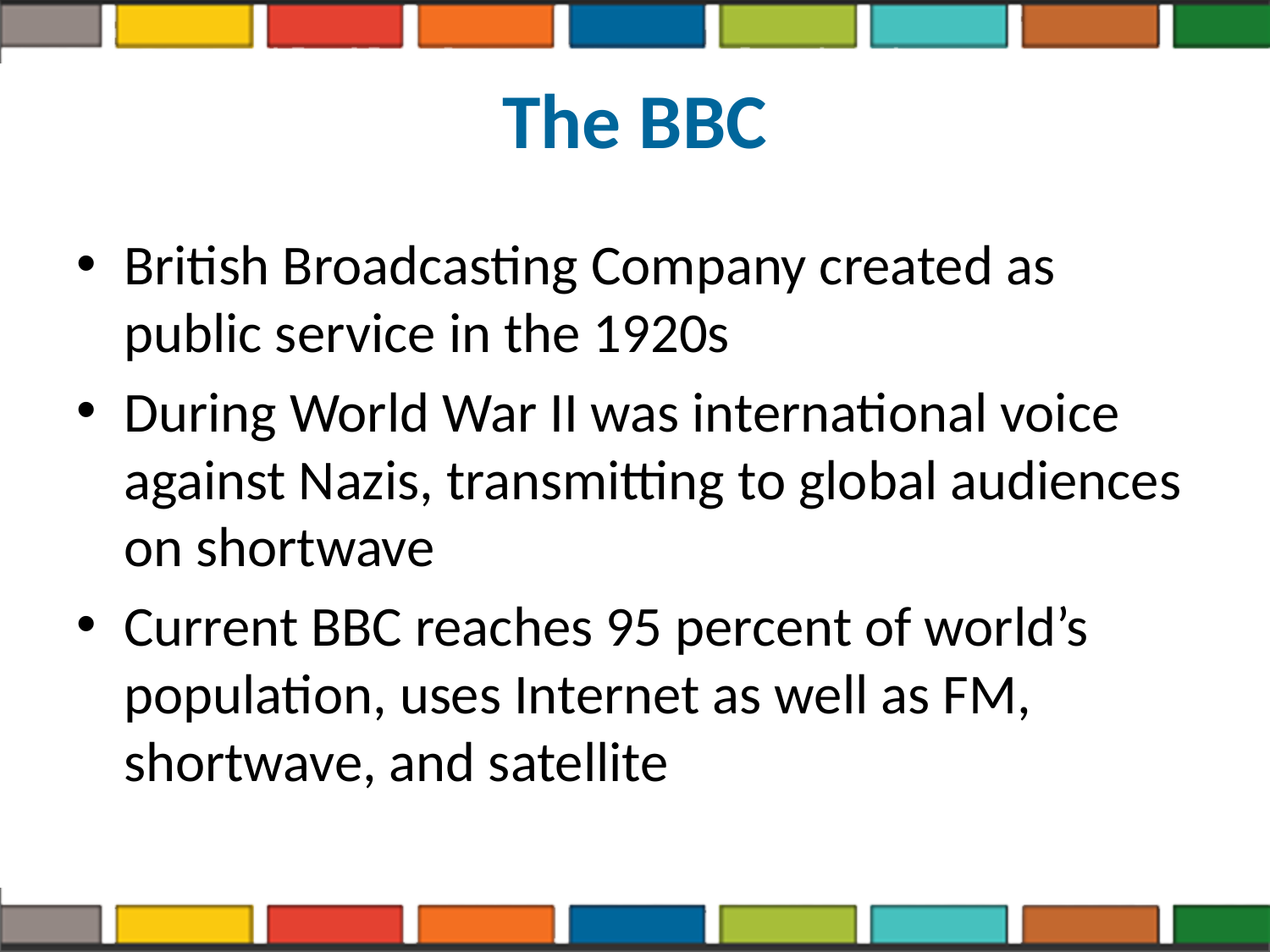

# The BBC
British Broadcasting Company created as public service in the 1920s
During World War II was international voice against Nazis, transmitting to global audiences on shortwave
Current BBC reaches 95 percent of world’s population, uses Internet as well as FM, shortwave, and satellite